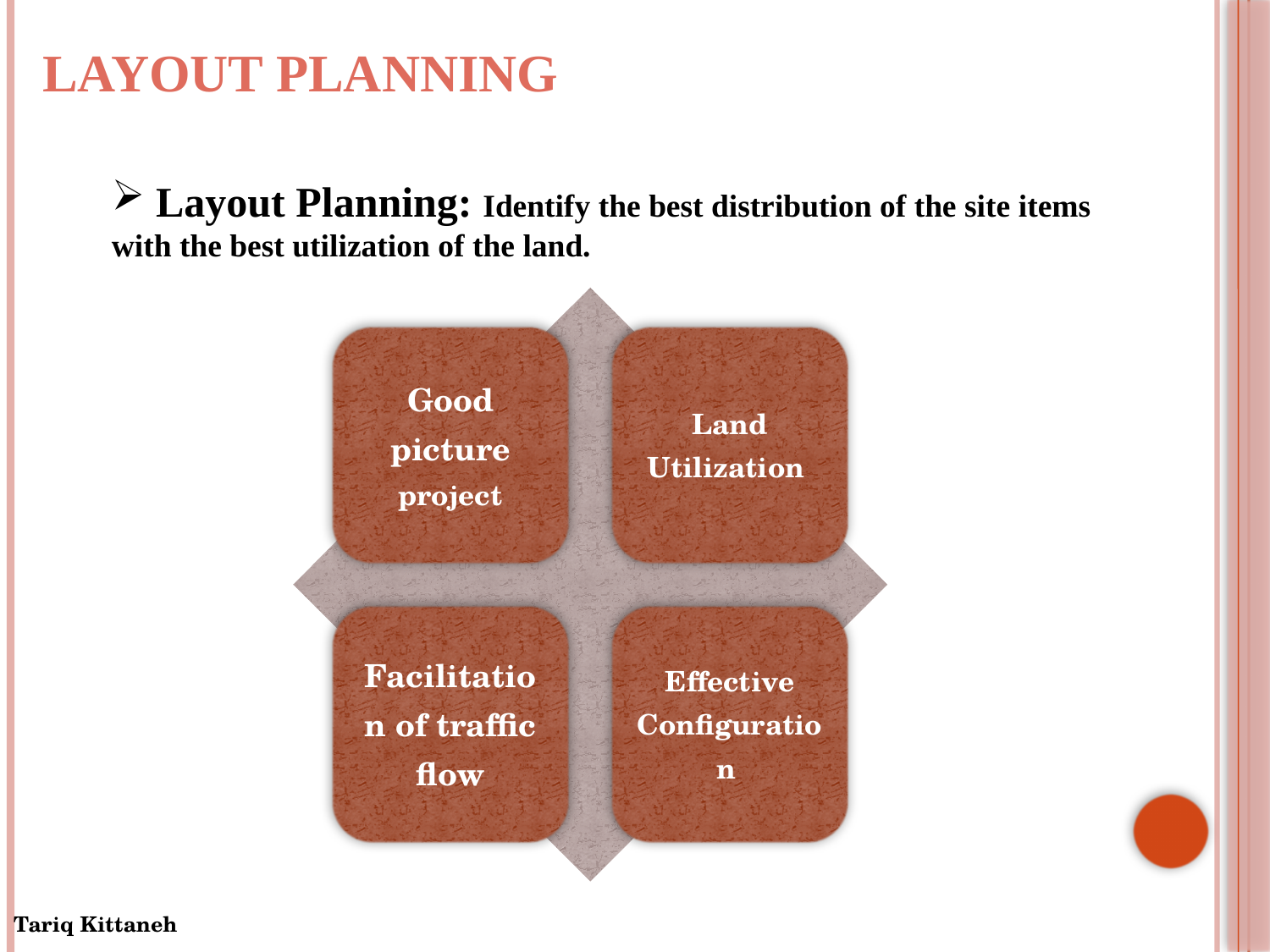

# Layout Planning
 Layout Planning: Identify the best distribution of the site items with the best utilization of the land.
Good picture project
Land Utilization
Tariq Kittaneh